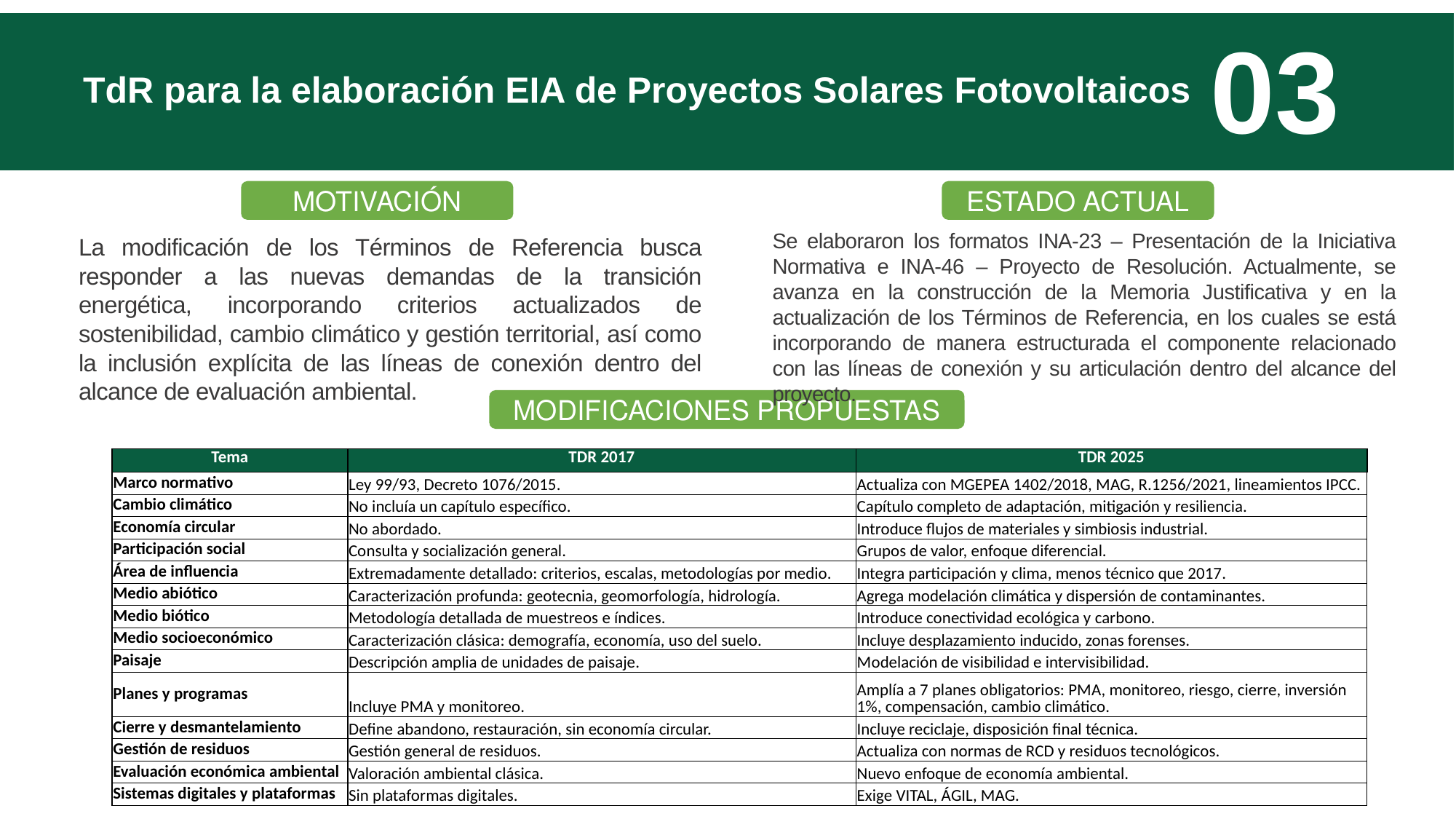

03
TdR para la elaboración EIA de Proyectos Solares Fotovoltaicos
MOTIVACIÓN
ESTADO ACTUAL
Se elaboraron los formatos INA-23 – Presentación de la Iniciativa Normativa e INA-46 – Proyecto de Resolución. Actualmente, se avanza en la construcción de la Memoria Justificativa y en la actualización de los Términos de Referencia, en los cuales se está incorporando de manera estructurada el componente relacionado con las líneas de conexión y su articulación dentro del alcance del proyecto.
La modificación de los Términos de Referencia busca responder a las nuevas demandas de la transición energética, incorporando criterios actualizados de sostenibilidad, cambio climático y gestión territorial, así como la inclusión explícita de las líneas de conexión dentro del alcance de evaluación ambiental.
MODIFICACIONES PROPUESTAS
| Tema | TDR 2017 | TDR 2025 |
| --- | --- | --- |
| Marco normativo | Ley 99/93, Decreto 1076/2015. | Actualiza con MGEPEA 1402/2018, MAG, R.1256/2021, lineamientos IPCC. |
| Cambio climático | No incluía un capítulo específico. | Capítulo completo de adaptación, mitigación y resiliencia. |
| Economía circular | No abordado. | Introduce flujos de materiales y simbiosis industrial. |
| Participación social | Consulta y socialización general. | Grupos de valor, enfoque diferencial. |
| Área de influencia | Extremadamente detallado: criterios, escalas, metodologías por medio. | Integra participación y clima, menos técnico que 2017. |
| Medio abiótico | Caracterización profunda: geotecnia, geomorfología, hidrología. | Agrega modelación climática y dispersión de contaminantes. |
| Medio biótico | Metodología detallada de muestreos e índices. | Introduce conectividad ecológica y carbono. |
| Medio socioeconómico | Caracterización clásica: demografía, economía, uso del suelo. | Incluye desplazamiento inducido, zonas forenses. |
| Paisaje | Descripción amplia de unidades de paisaje. | Modelación de visibilidad e intervisibilidad. |
| Planes y programas | Incluye PMA y monitoreo. | Amplía a 7 planes obligatorios: PMA, monitoreo, riesgo, cierre, inversión 1%, compensación, cambio climático. |
| Cierre y desmantelamiento | Define abandono, restauración, sin economía circular. | Incluye reciclaje, disposición final técnica. |
| Gestión de residuos | Gestión general de residuos. | Actualiza con normas de RCD y residuos tecnológicos. |
| Evaluación económica ambiental | Valoración ambiental clásica. | Nuevo enfoque de economía ambiental. |
| Sistemas digitales y plataformas | Sin plataformas digitales. | Exige VITAL, ÁGIL, MAG. |